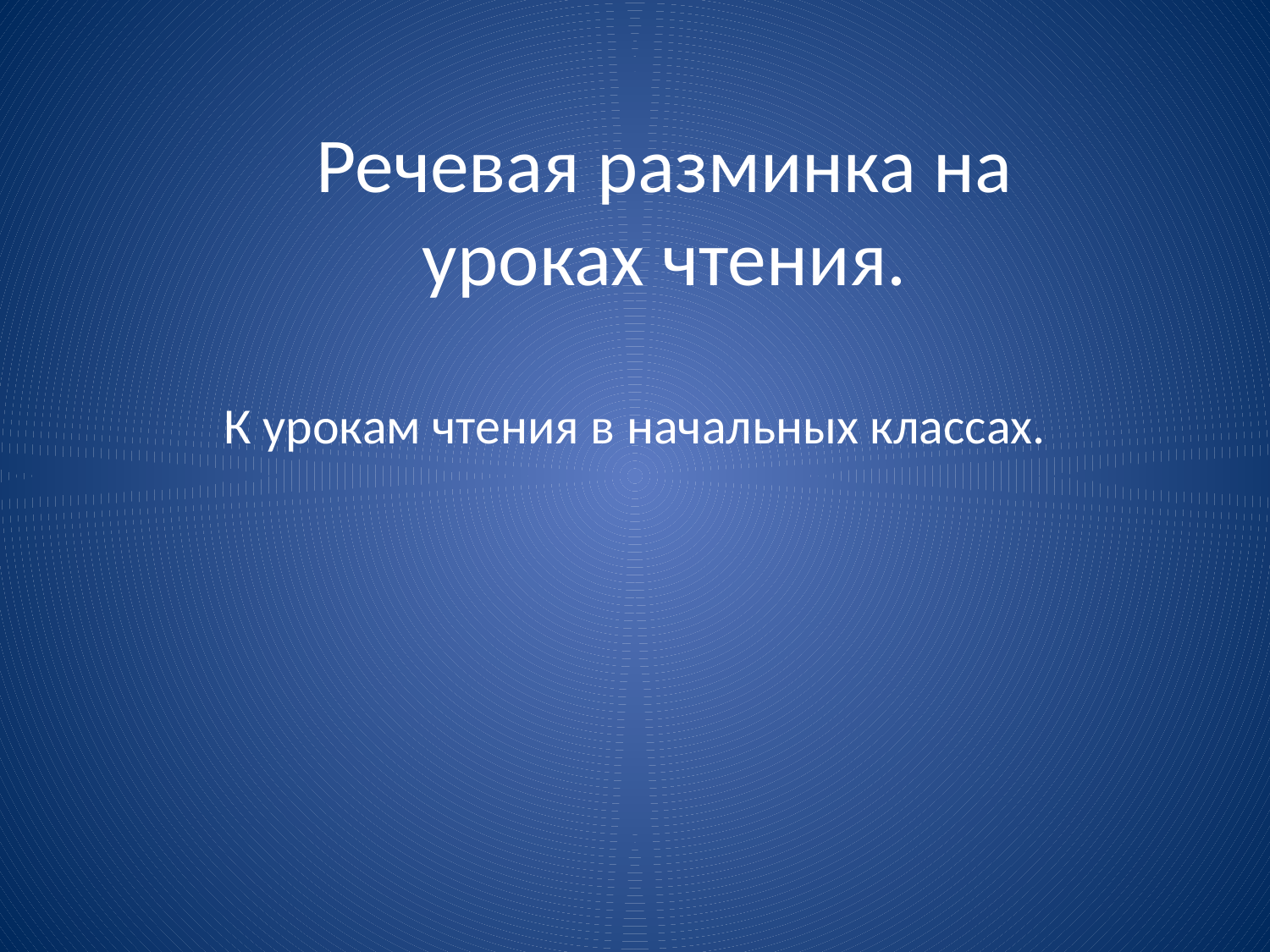

# Речевая разминка на уроках чтения.
К урокам чтения в начальных классах.